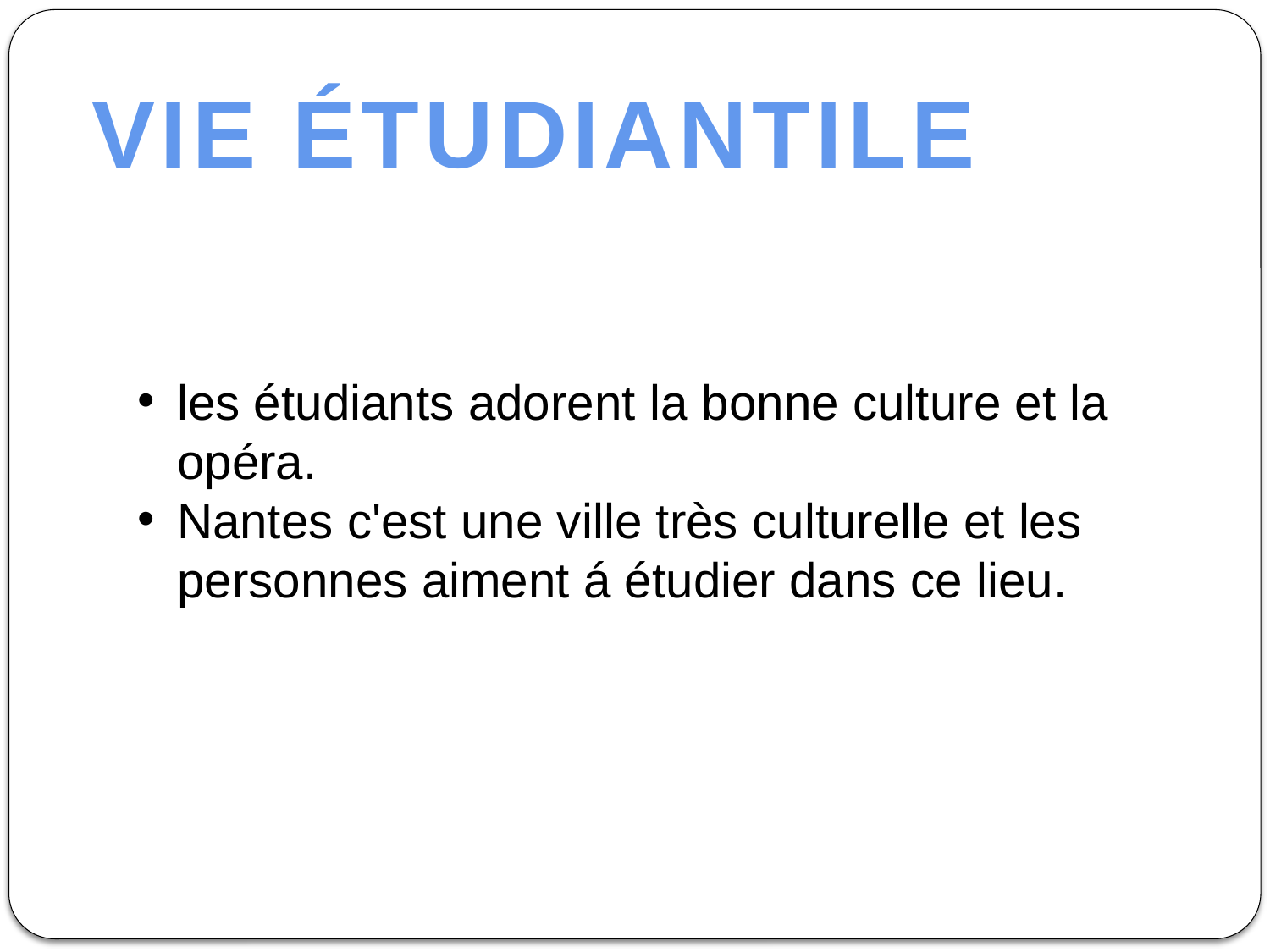

VIE ÉTUDIANTILE
les étudiants adorent la bonne culture et la opéra.
Nantes c'est une ville très culturelle et les personnes aiment á étudier dans ce lieu.